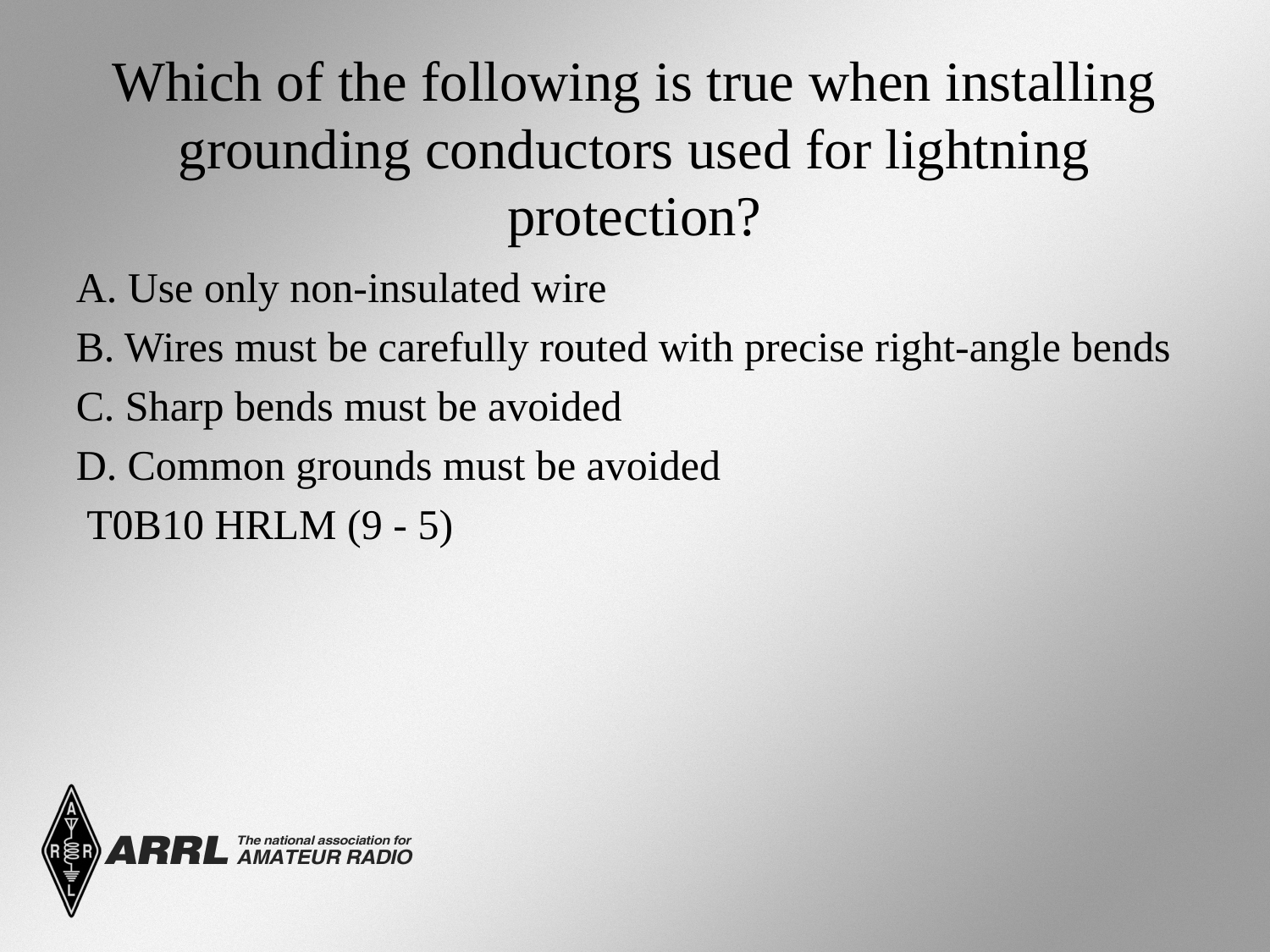

# Which of the following is true when installing grounding conductors used for lightning protection?
A. Use only non-insulated wire
B. Wires must be carefully routed with precise right-angle bends
C. Sharp bends must be avoided
D. Common grounds must be avoided
 T0B10 HRLM (9 - 5)